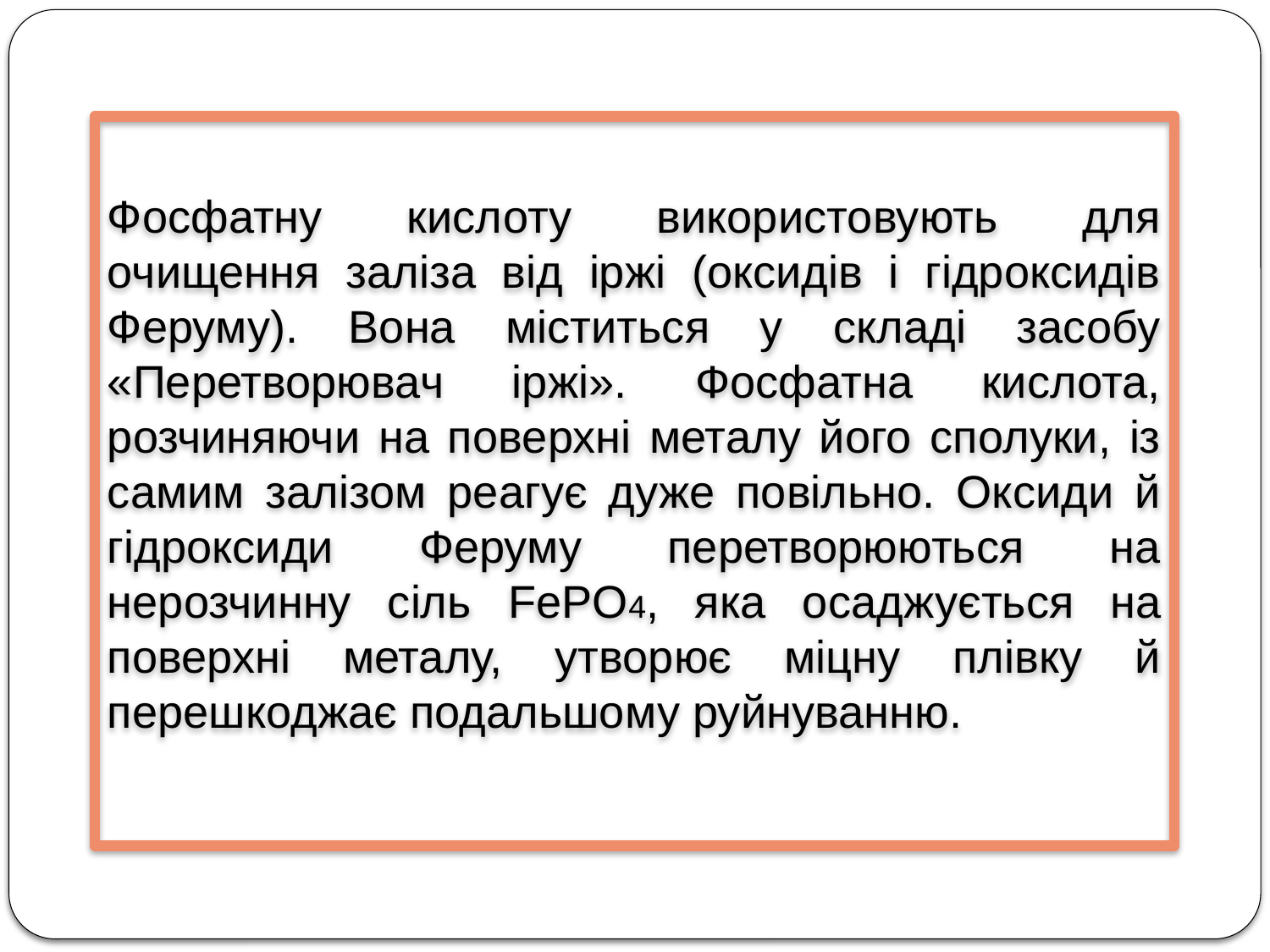

Фосфатну кислоту використовують для очищення заліза від іржі (оксидів і гідроксидів Феруму). Вона міститься у складі засобу «Перетворювач іржі». Фосфатна кислота, розчиняючи на поверхні металу його сполуки, із самим залізом реагує дуже повільно. Оксиди й гідроксиди Феруму перетворюються на нерозчинну сіль FePO4, яка осаджується на поверхні металу, утворює міцну плівку й перешкоджає подальшому руйнуванню.